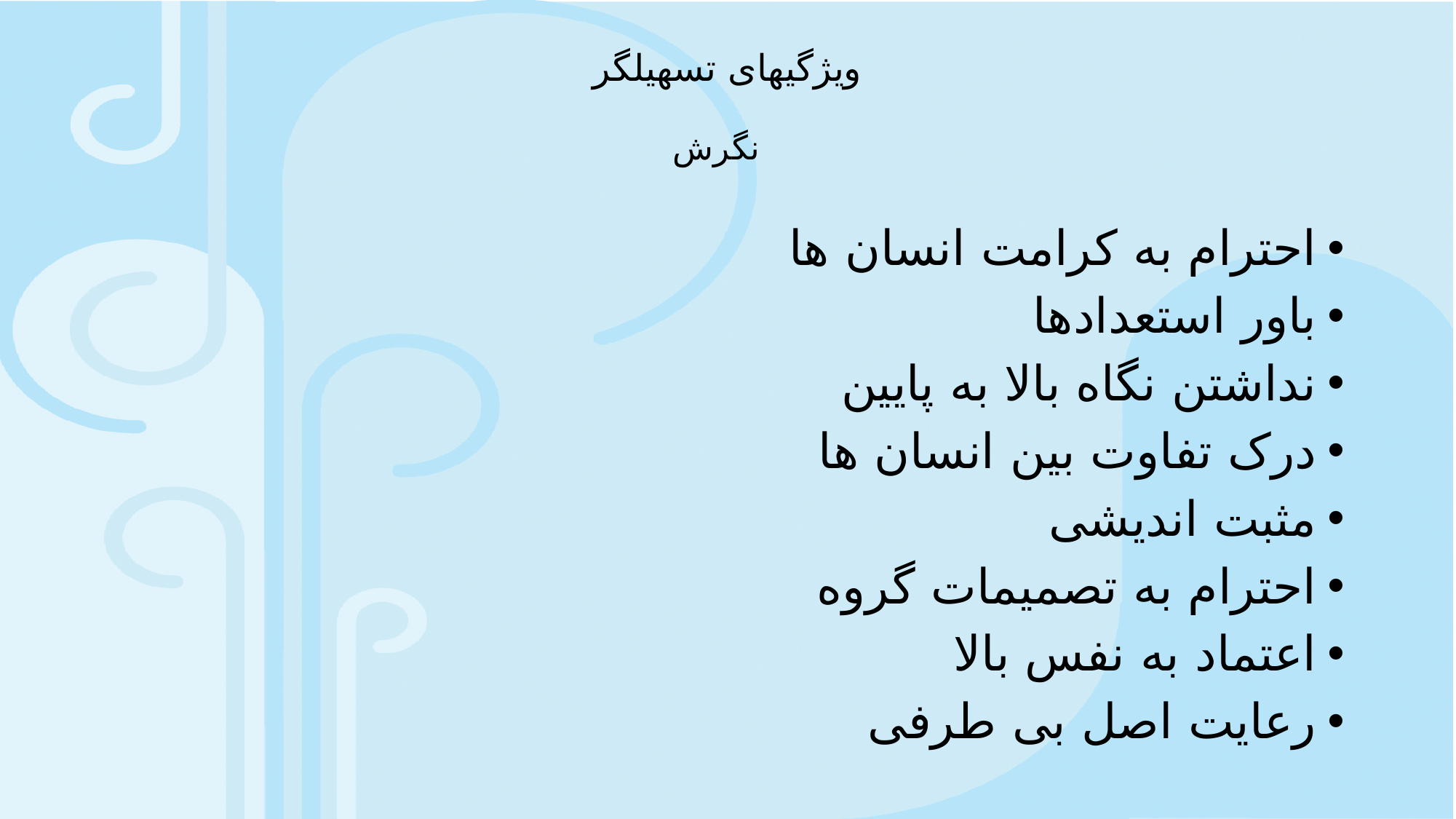

# ویژگیهای تسهیلگر نگرش
احترام به کرامت انسان ها
باور استعدادها
نداشتن نگاه بالا به پایین
درک تفاوت بین انسان ها
مثبت اندیشی
احترام به تصمیمات گروه
اعتماد به نفس بالا
رعایت اصل بی طرفی